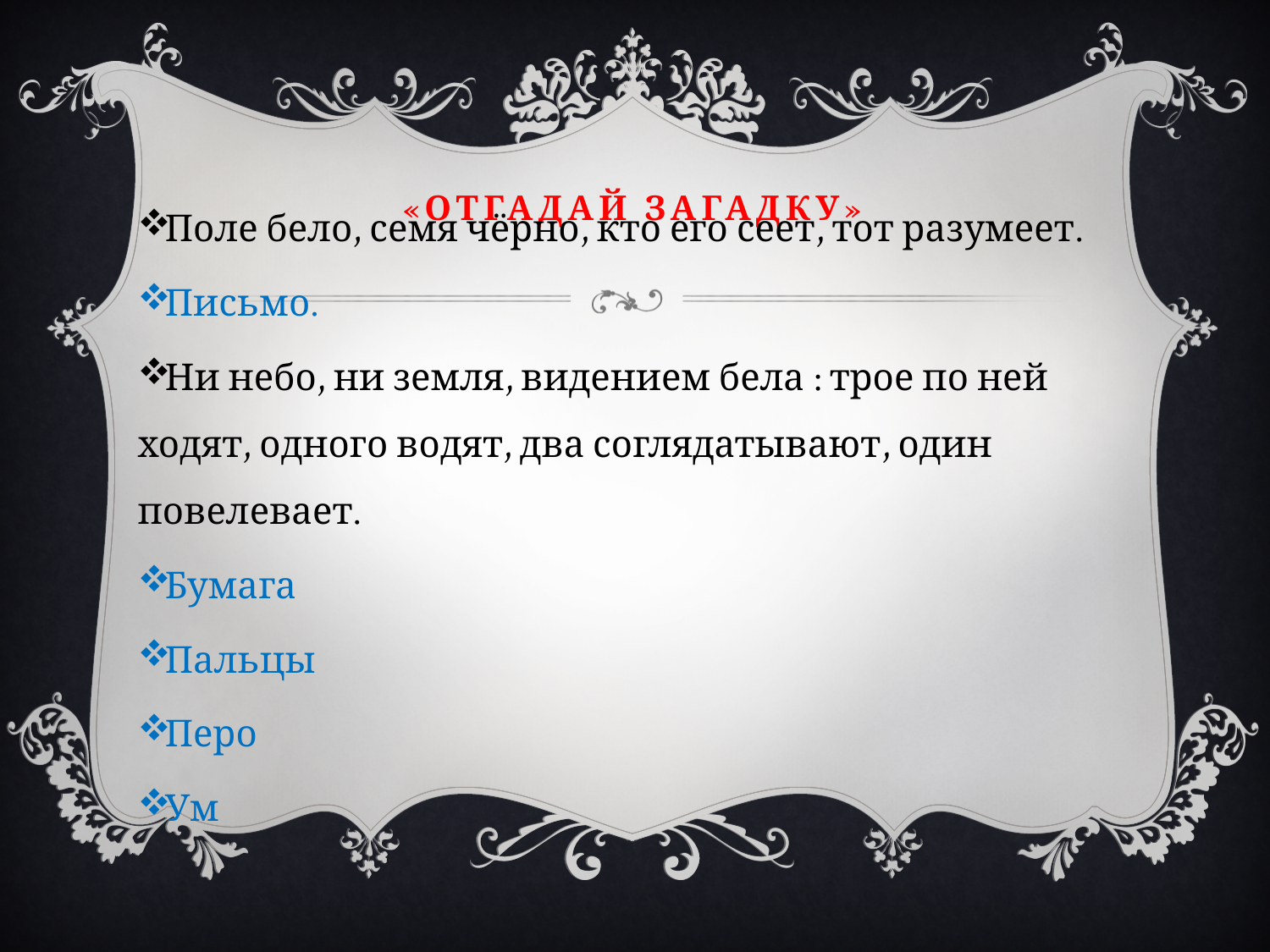

Поле бело, семя чёрно, кто его сеет, тот разумеет.
Письмо.
Ни небо, ни земля, видением бела : трое по ней ходят, одного водят, два соглядатывают, один повелевает.
Бумага
Пальцы
Перо
Ум

# «Отгадай загадку»